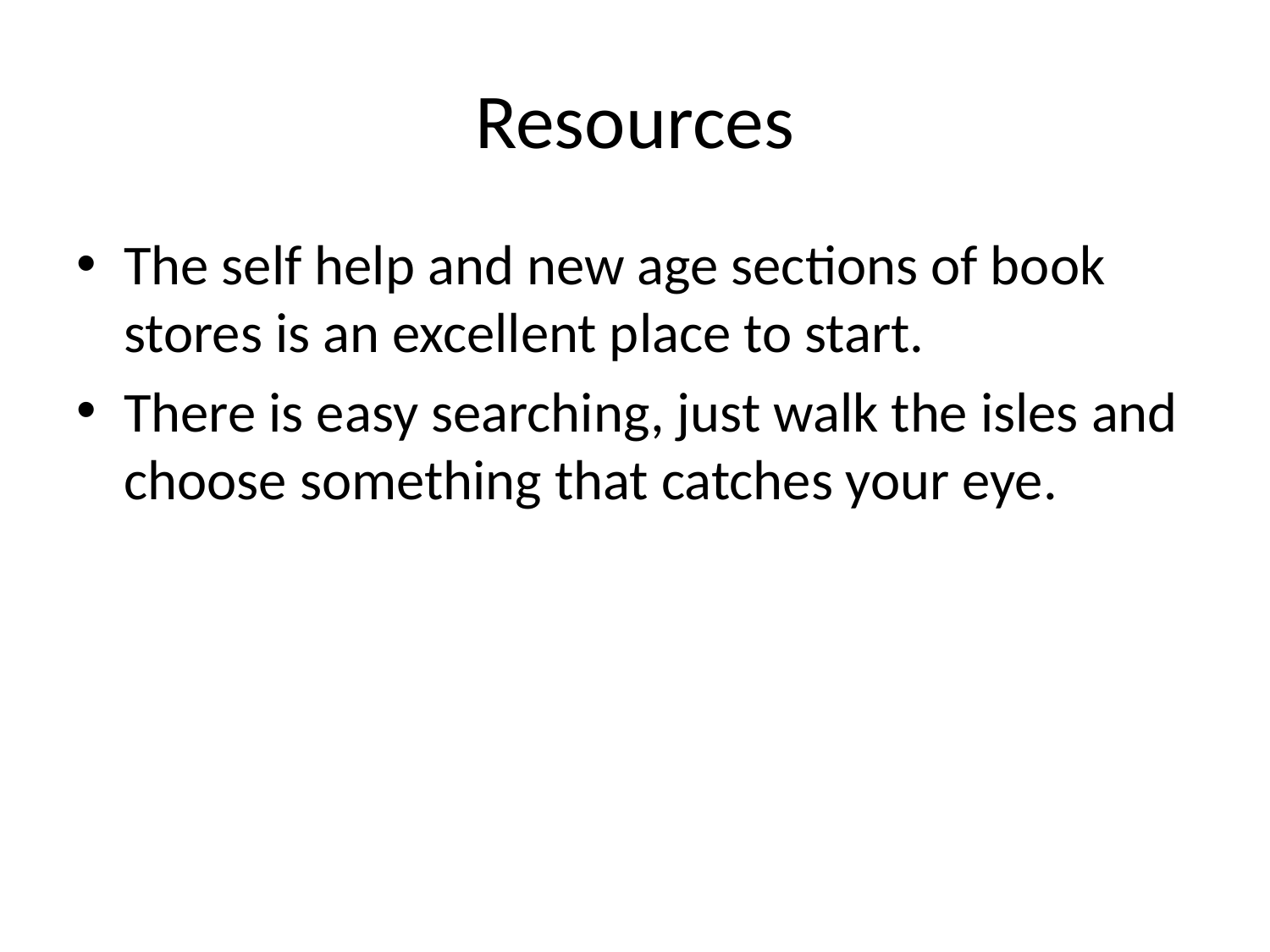

# Resources
The self help and new age sections of book stores is an excellent place to start.
There is easy searching, just walk the isles and choose something that catches your eye.